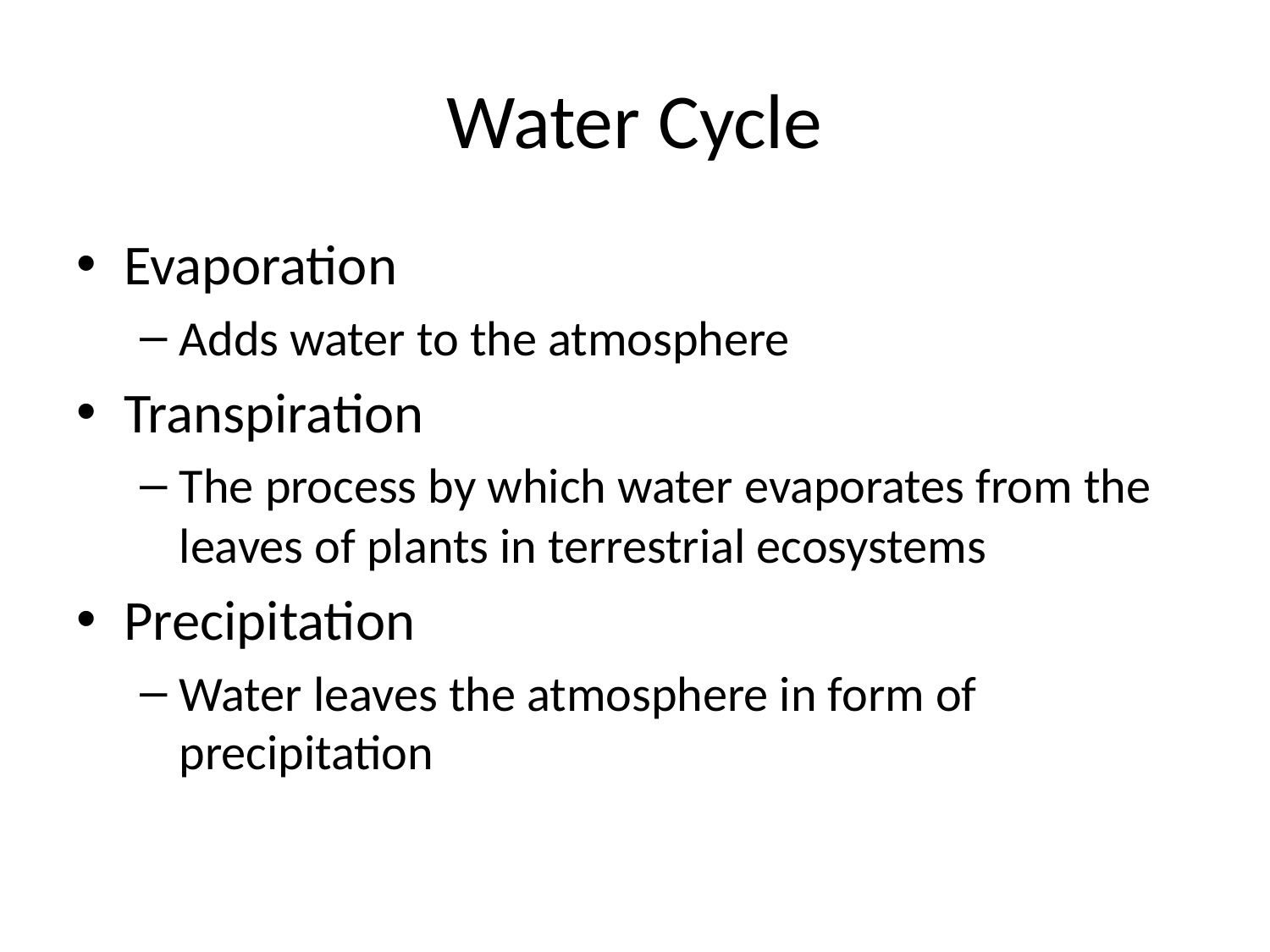

# Water Cycle
Evaporation
Adds water to the atmosphere
Transpiration
The process by which water evaporates from the leaves of plants in terrestrial ecosystems
Precipitation
Water leaves the atmosphere in form of precipitation